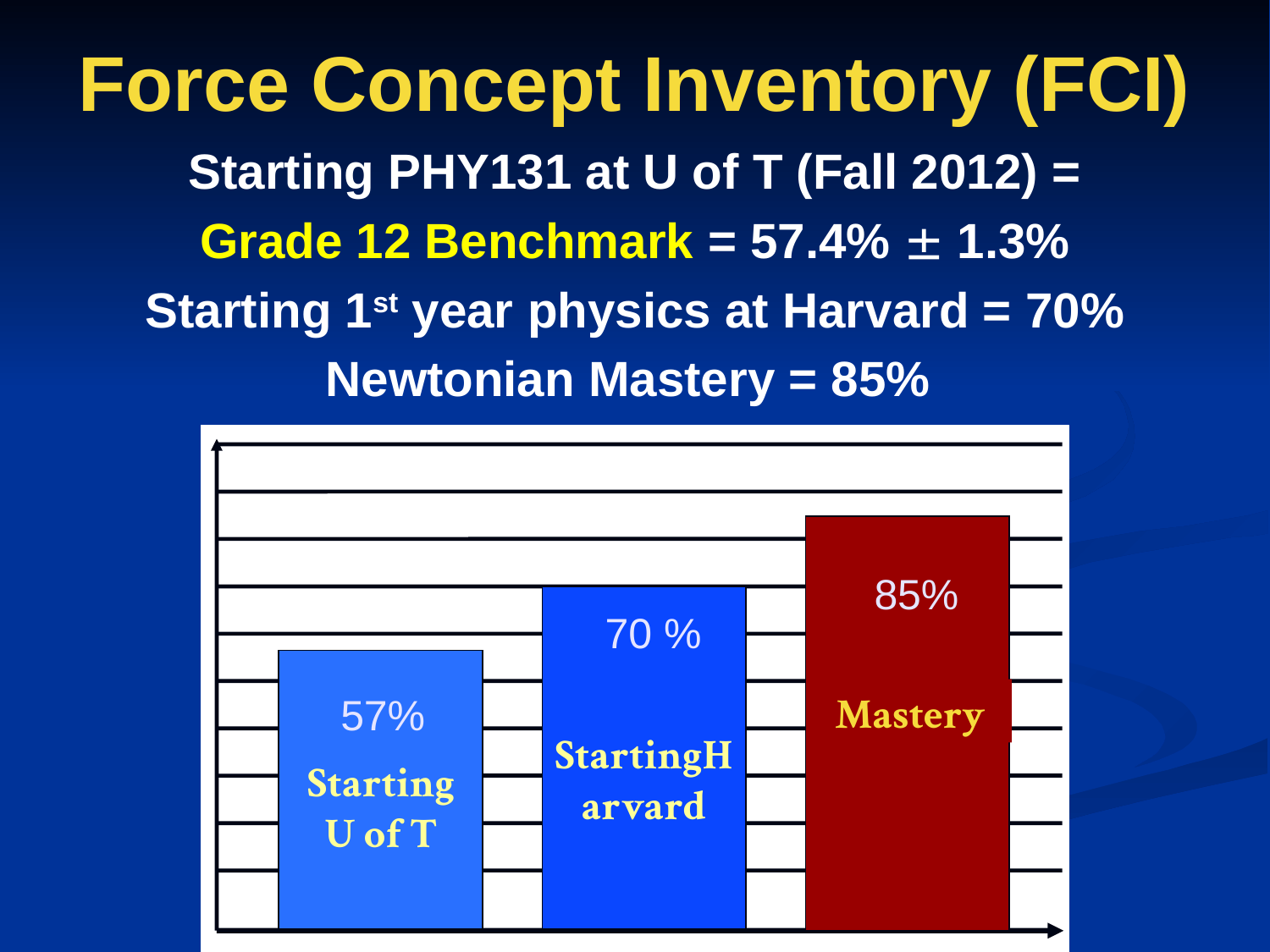

# Force Concept Inventory (FCI)
Starting PHY131 at U of T (Fall 2012) =
Grade 12 Benchmark = 57.4% ± 1.3%
Starting 1st year physics at Harvard = 70%
Newtonian Mastery = 85%

85%
Mastery

70 %
StartingHarvard

57%
Starting
U of T